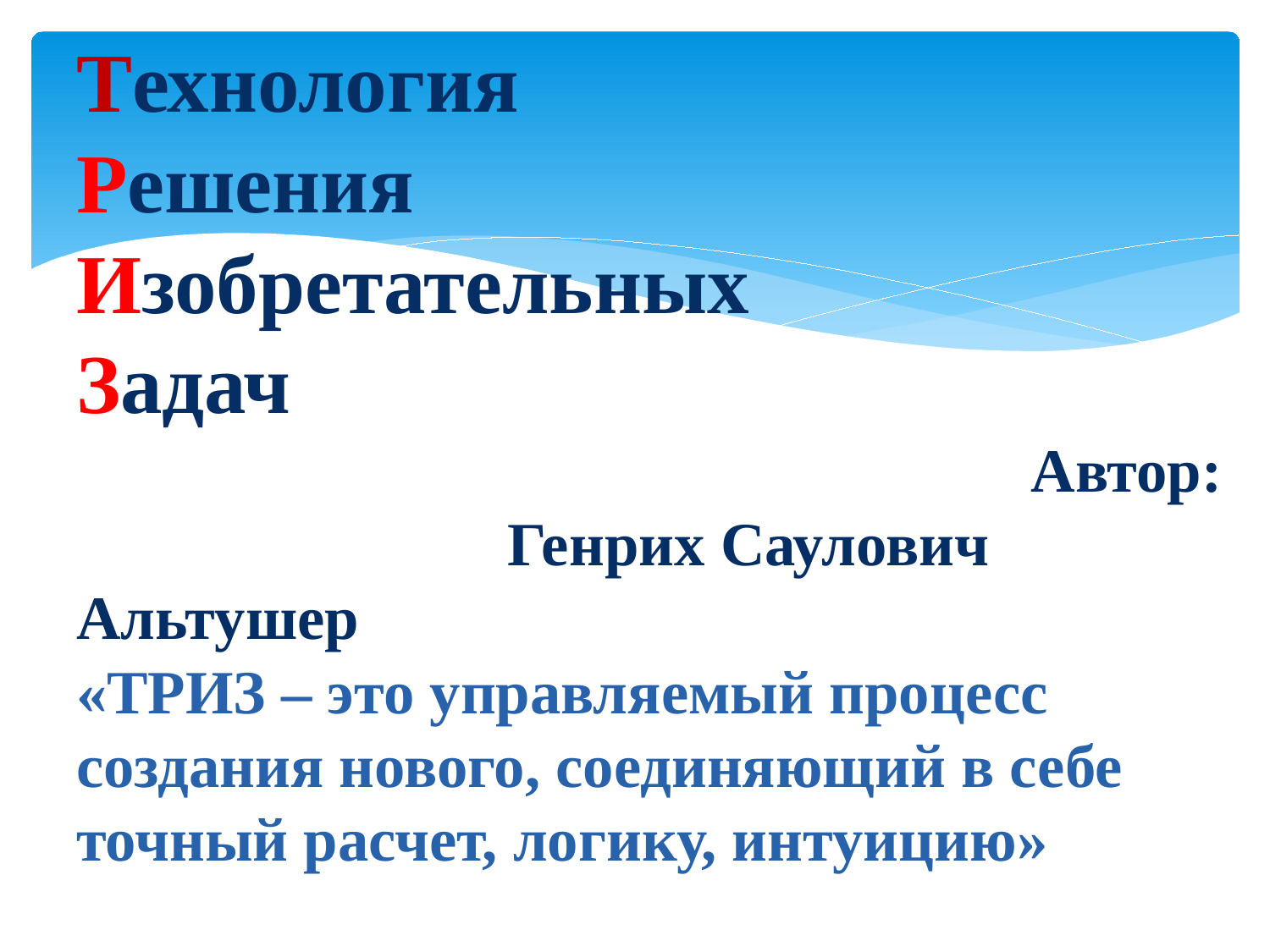

# Технология Решения Изобретательных Задач Автор: Генрих Саулович Альтушер «ТРИЗ – это управляемый процесс создания нового, соединяющий в себе точный расчет, логику, интуицию»